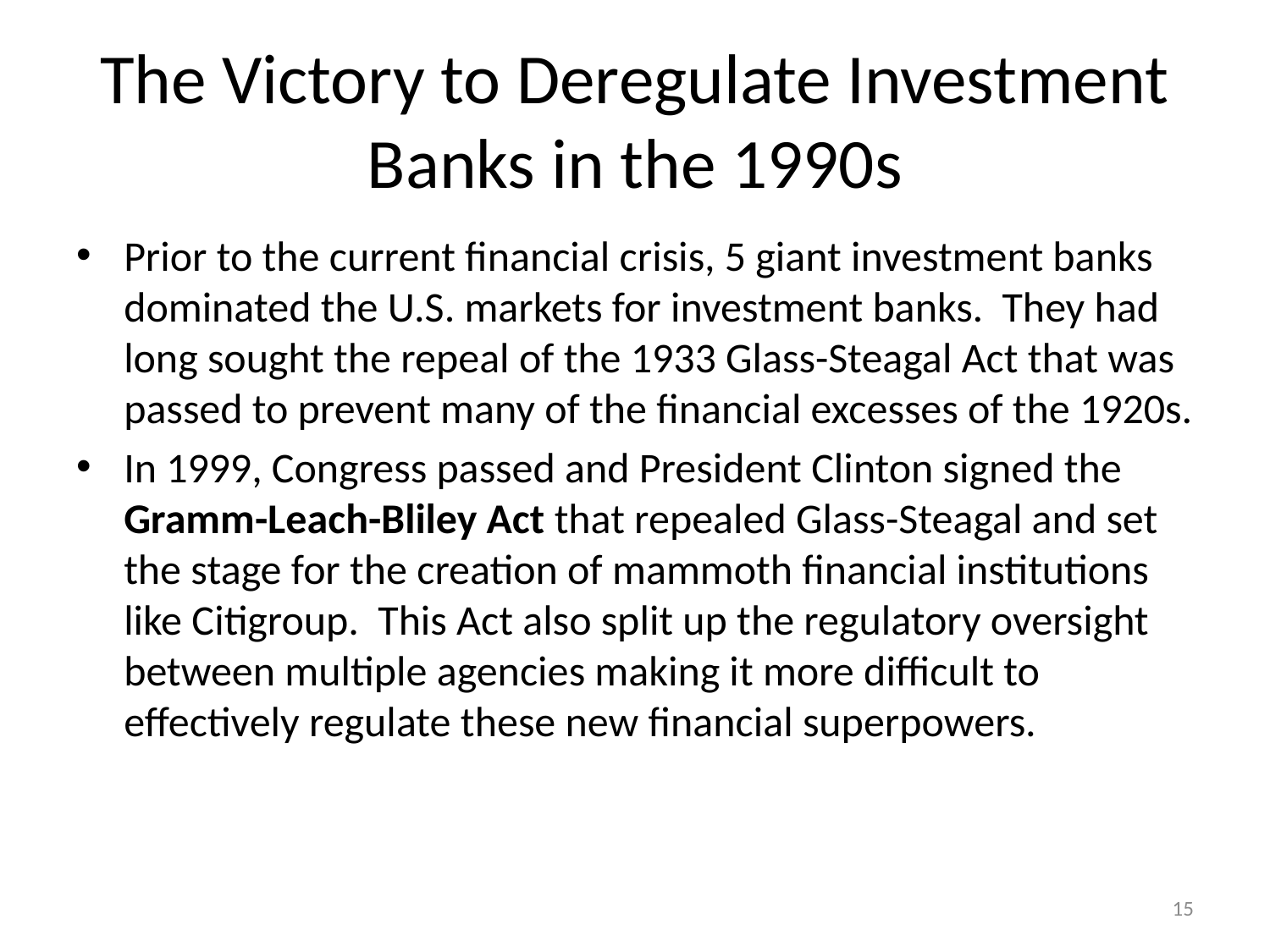

# The Victory to Deregulate Investment Banks in the 1990s
Prior to the current financial crisis, 5 giant investment banks dominated the U.S. markets for investment banks.  They had long sought the repeal of the 1933 Glass-Steagal Act that was passed to prevent many of the financial excesses of the 1920s.
In 1999, Congress passed and President Clinton signed the Gramm-Leach-Bliley Act that repealed Glass-Steagal and set the stage for the creation of mammoth financial institutions like Citigroup.  This Act also split up the regulatory oversight between multiple agencies making it more difficult to effectively regulate these new financial superpowers.
15